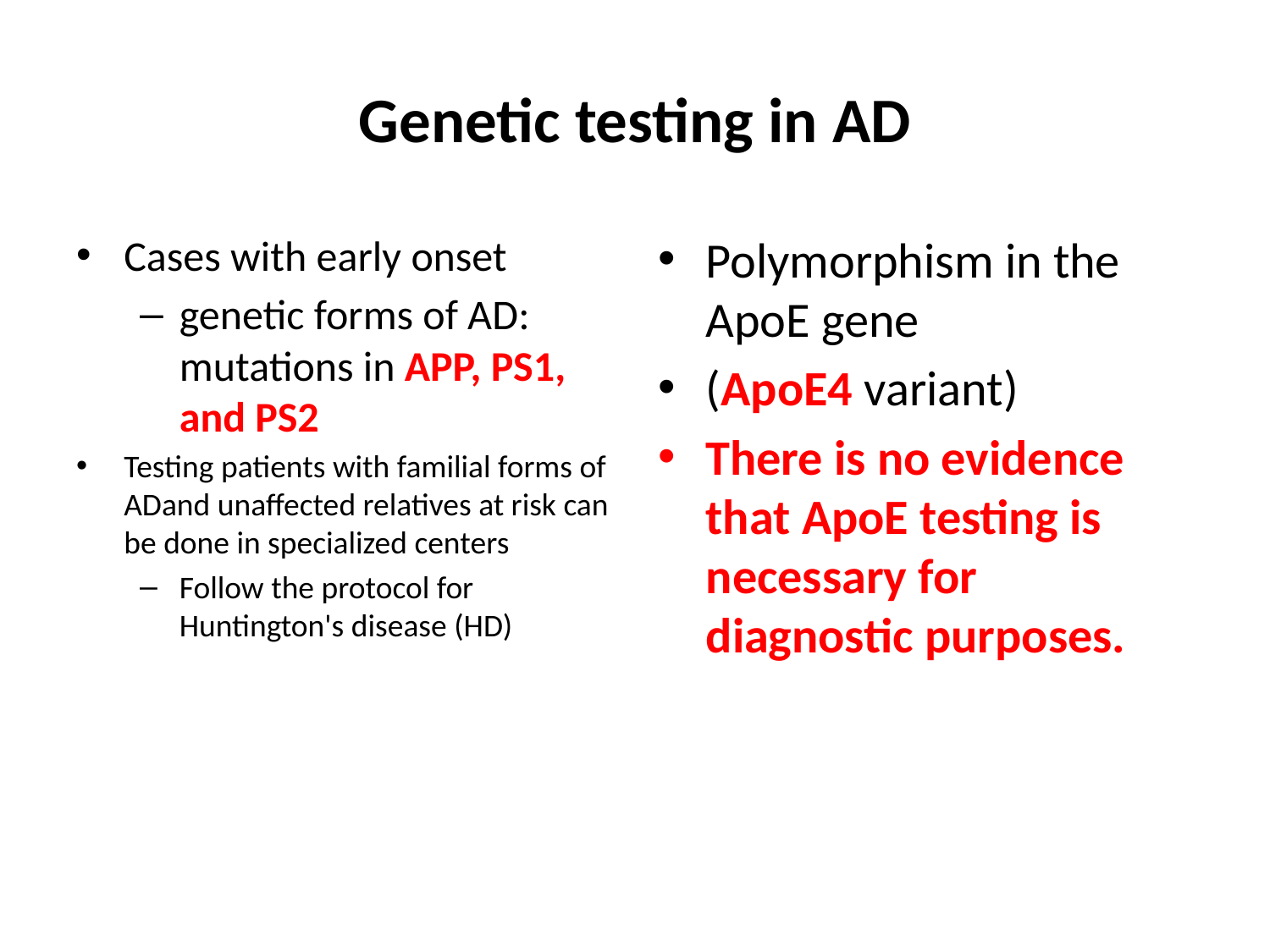

Genetic testing in AD
Cases with early onset
genetic forms of AD: mutations in APP, PS1, and PS2
Testing patients with familial forms of ADand unaffected relatives at risk can be done in specialized centers
Follow the protocol for Huntington's disease (HD)
Polymorphism in the ApoE gene
(ApoE4 variant)
There is no evidence that ApoE testing is necessary for diagnostic purposes.